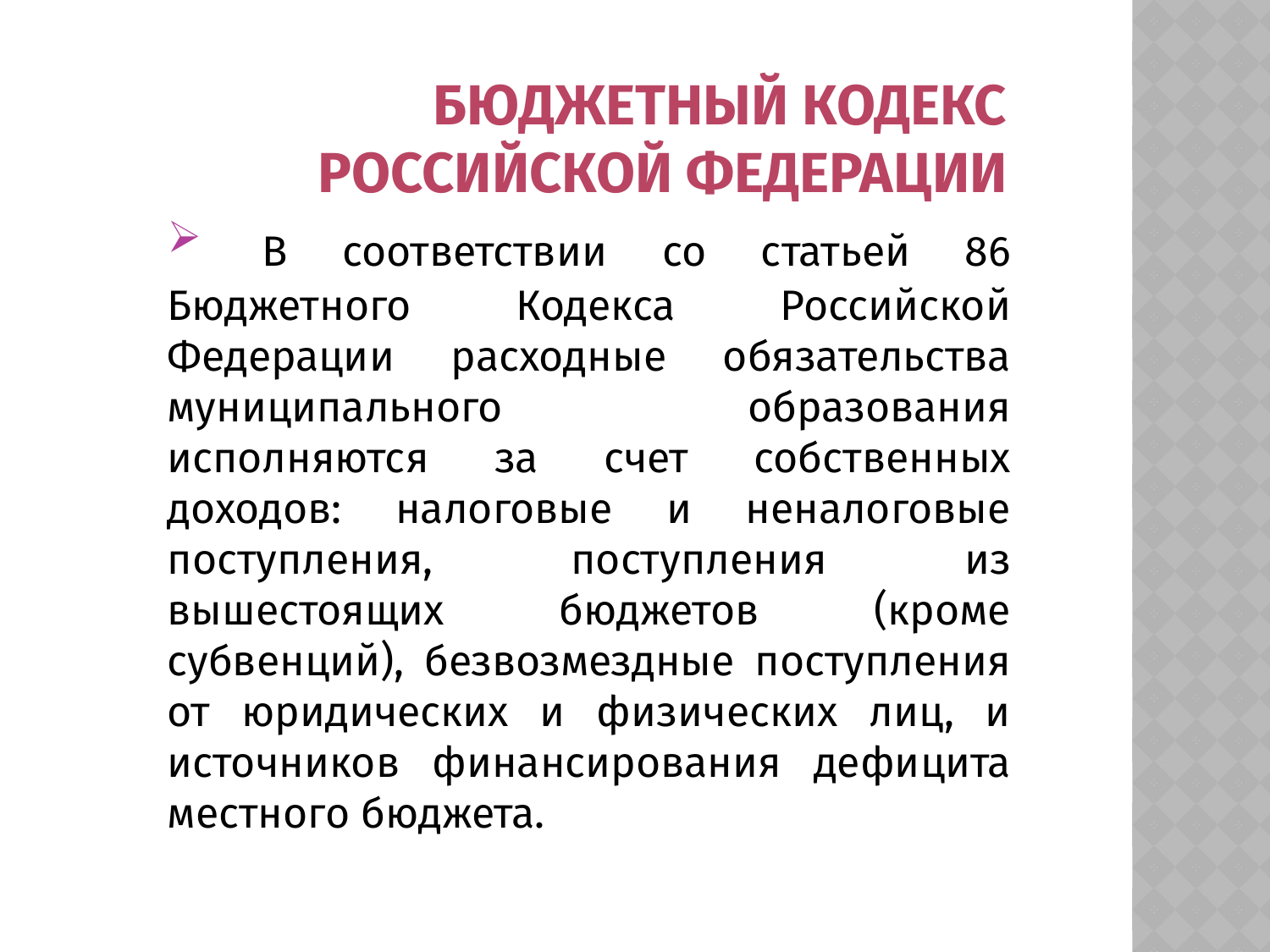

# Бюджетный кодекс Российской федерации
 В соответствии со статьей 86 Бюджетного Кодекса Российской Федерации расходные обязательства муниципального образования исполняются за счет собственных доходов: налоговые и неналоговые поступления, поступления из вышестоящих бюджетов (кроме субвенций), безвозмездные поступления от юридических и физических лиц, и источников финансирования дефицита местного бюджета.